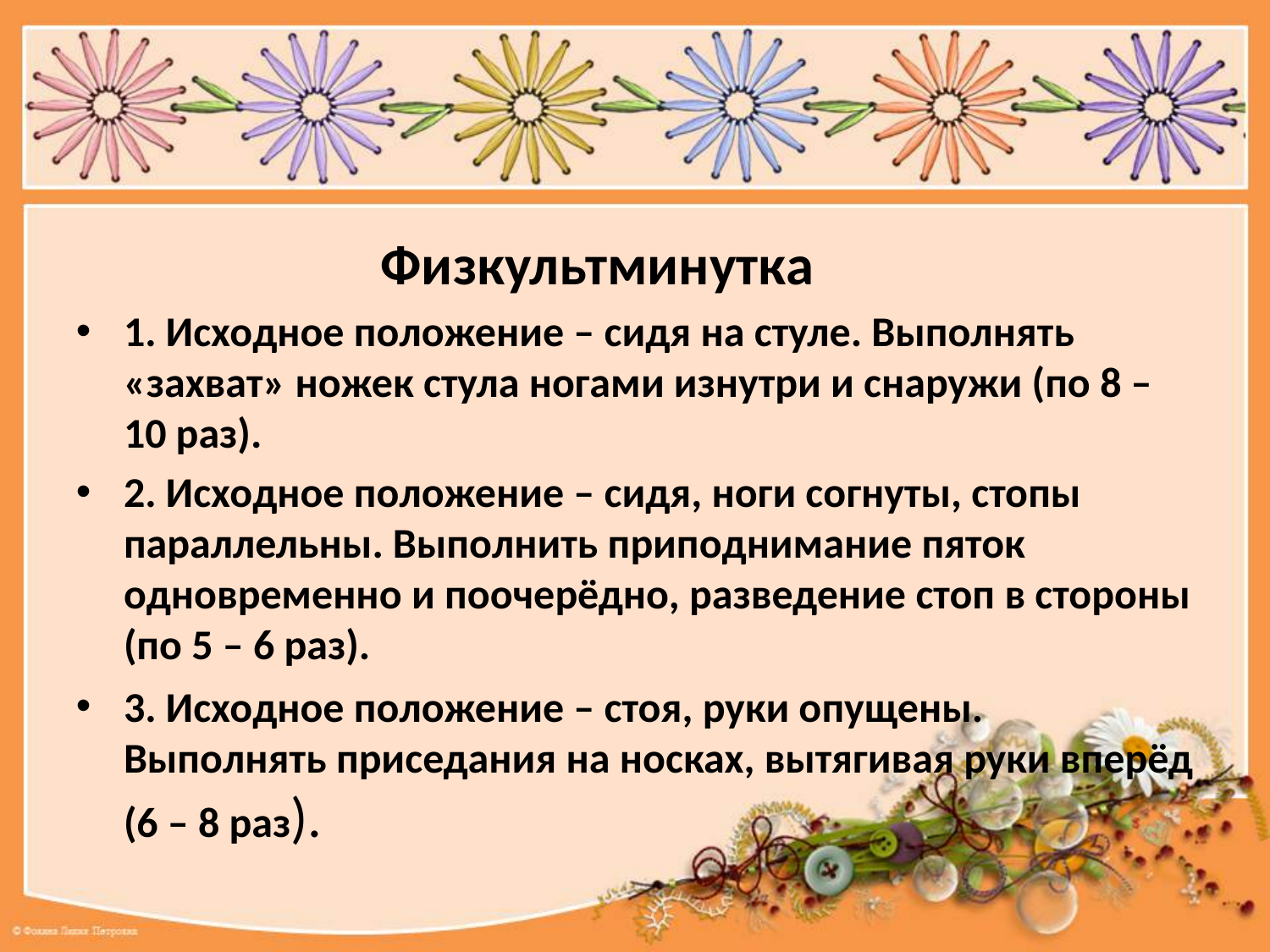

#
                        Физкультминутка
1. Исходное положение – сидя на стуле. Выполнять «захват» ножек стула ногами изнутри и снаружи (по 8 – 10 раз).
2. Исходное положение – сидя, ноги согнуты, стопы параллельны. Выполнить приподнимание пяток одновременно и поочерёдно, разведение стоп в стороны (по 5 – 6 раз).
3. Исходное положение – стоя, руки опущены. Выполнять приседания на носках, вытягивая руки вперёд (6 – 8 раз).